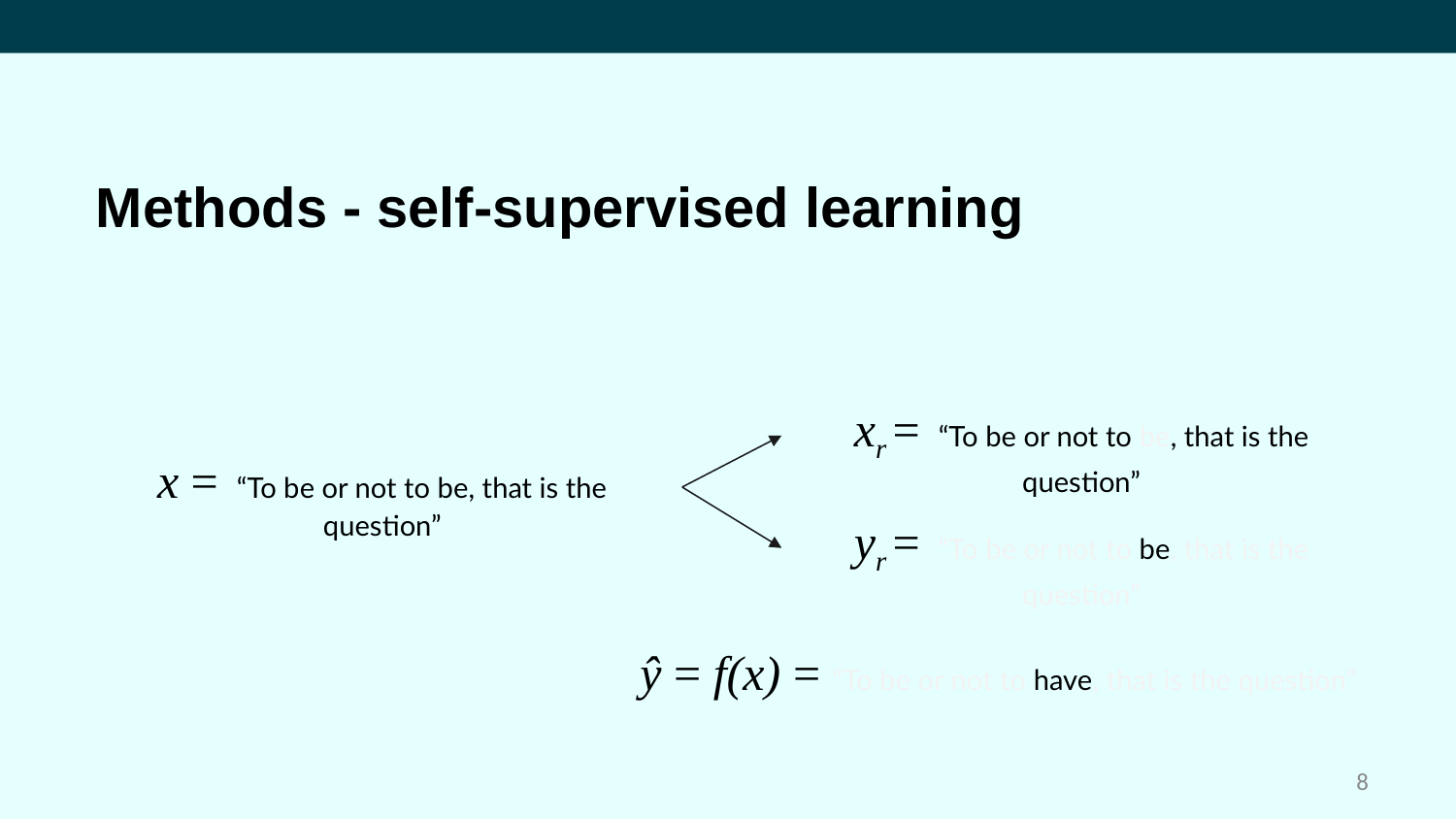

Methods - self-supervised learning
xr =  “To be or not to be, that is the question”
x =  “To be or not to be, that is the question”
yr =  “To be or not to be, that is the question”
ŷ = f(x) = “To be or not to have, that is the question”
8